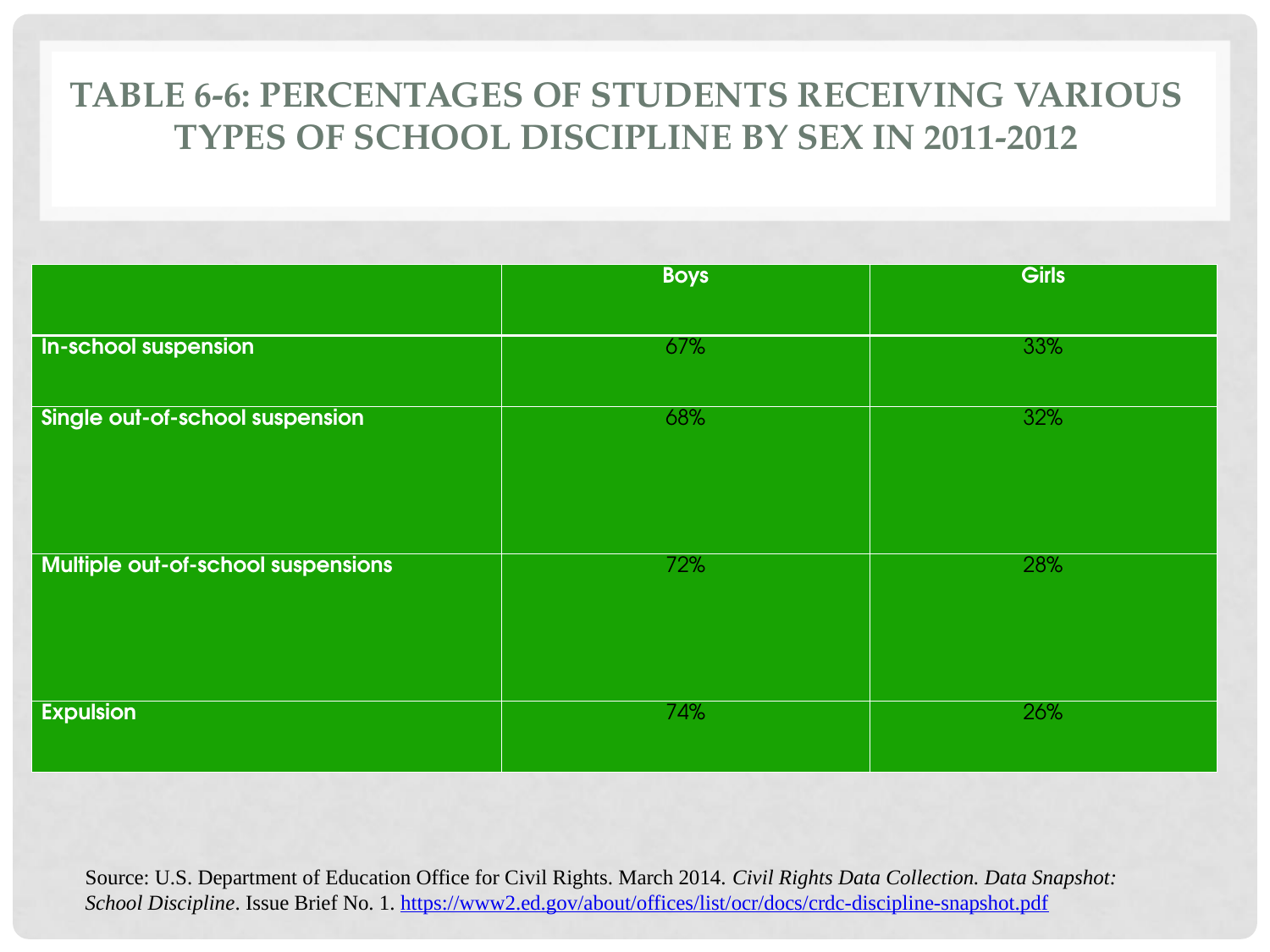

# TABLE 6-6: PERCENTAGES OF STUDENTS RECEIVING VARIOUS TYPES OF SCHOOL DISCIPLINE BY SEX IN 2011-2012
|  | Boys | Girls |
| --- | --- | --- |
| In-school suspension | 67% | 33% |
| Single out-of-school suspension | 68% | 32% |
| Multiple out-of-school suspensions | 72% | 28% |
| Expulsion | 74% | 26% |
Source: U.S. Department of Education Office for Civil Rights. March 2014. Civil Rights Data Collection. Data Snapshot: School Discipline. Issue Brief No. 1. https://www2.ed.gov/about/offices/list/ocr/docs/crdc-discipline-snapshot.pdf